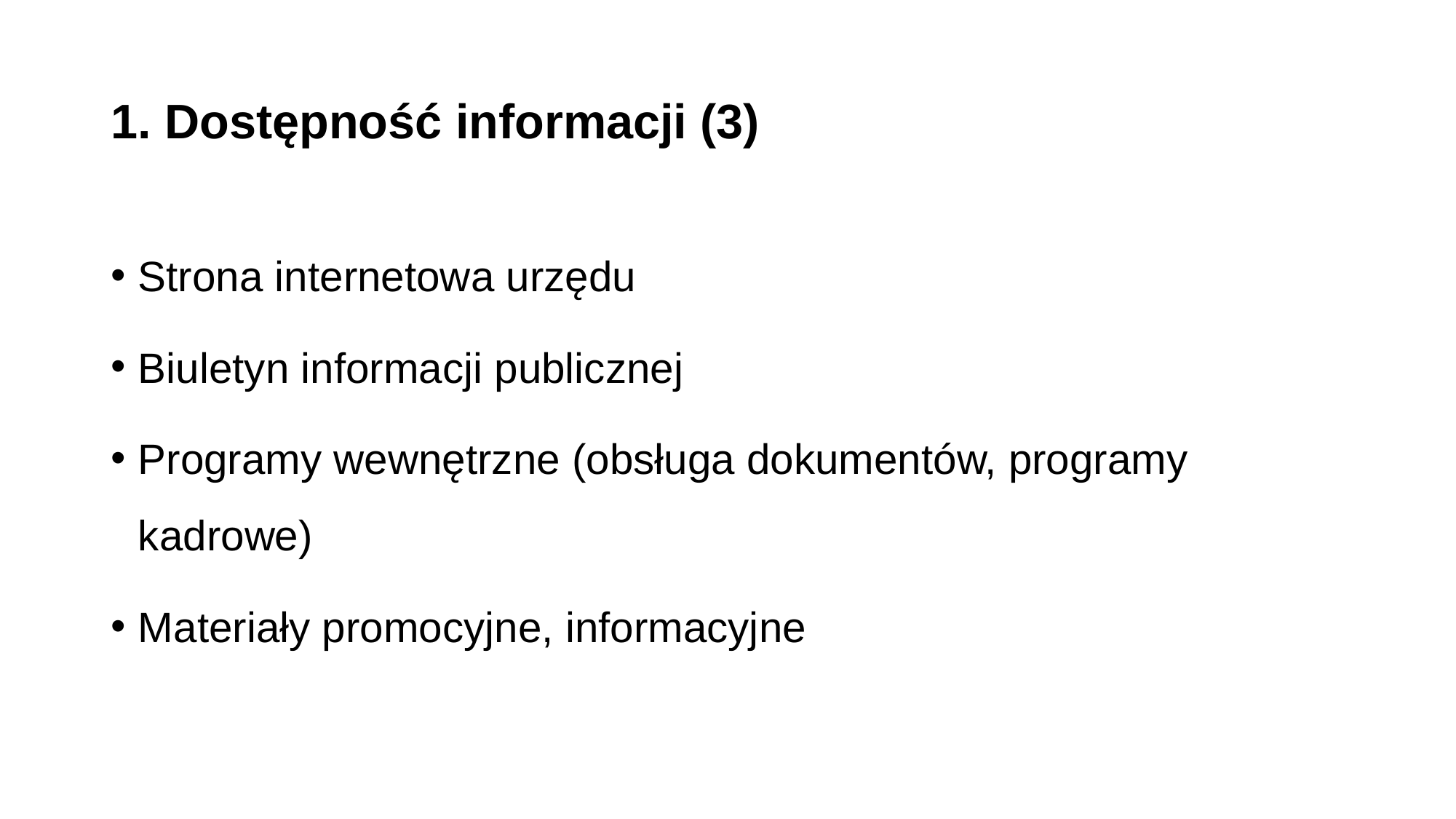

# 1. Dostępność informacji (3)
Strona internetowa urzędu
Biuletyn informacji publicznej
Programy wewnętrzne (obsługa dokumentów, programy kadrowe)
Materiały promocyjne, informacyjne